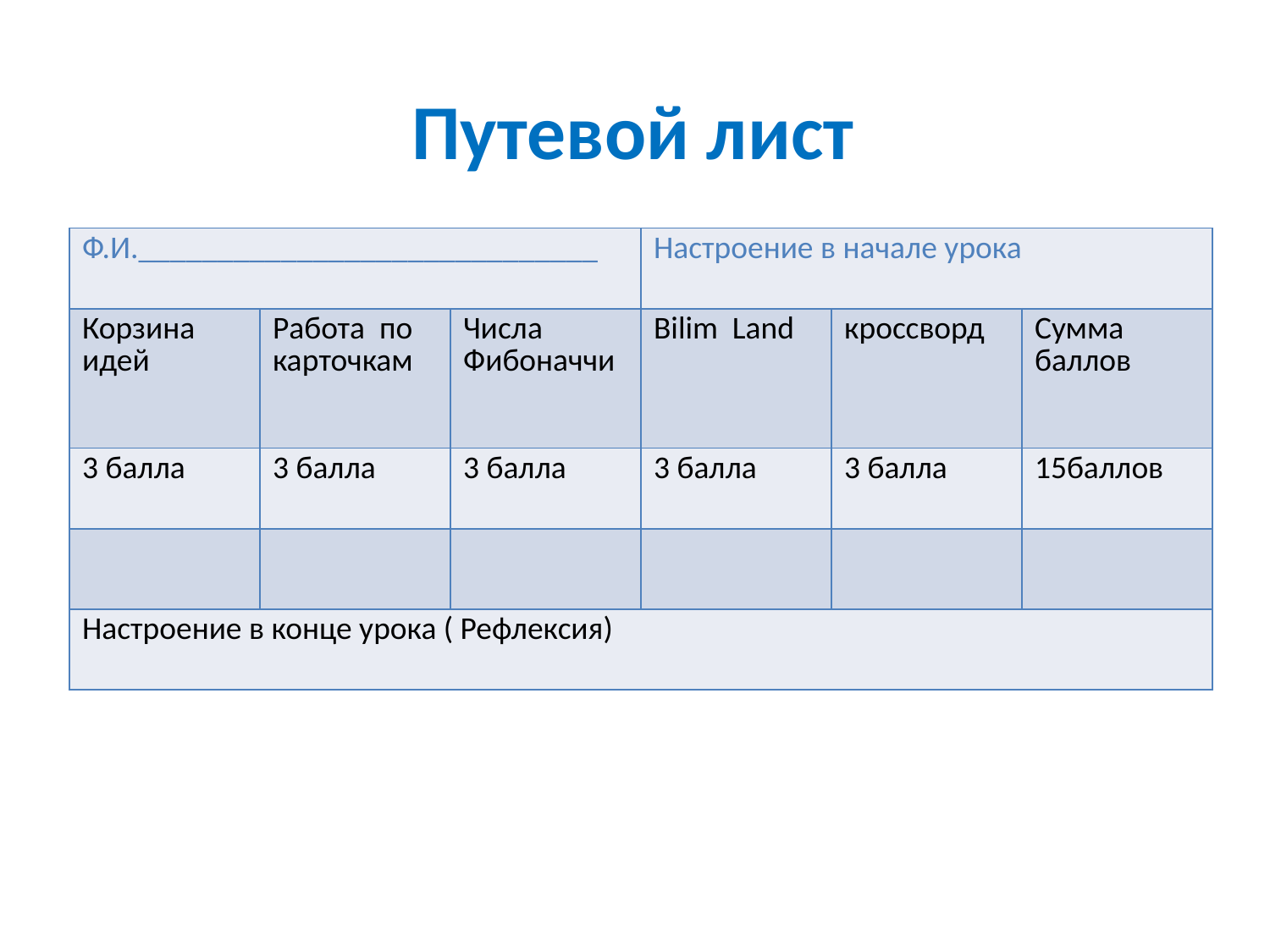

# Путевой лист
| Ф.И.\_\_\_\_\_\_\_\_\_\_\_\_\_\_\_\_\_\_\_\_\_\_\_\_\_\_\_\_\_ |  |  | Настроение в начале урока |  |  |
| --- | --- | --- | --- | --- | --- |
| Корзина идей | Работа по карточкам | Числа Фибоначчи | Bilim Land | кроссворд | Сумма баллов |
| 3 балла | 3 балла | 3 балла | 3 балла | 3 балла | 15баллов |
|  |  |  |  |  |  |
| Настроение в конце урока ( Рефлексия) |  |  |  |  |  |